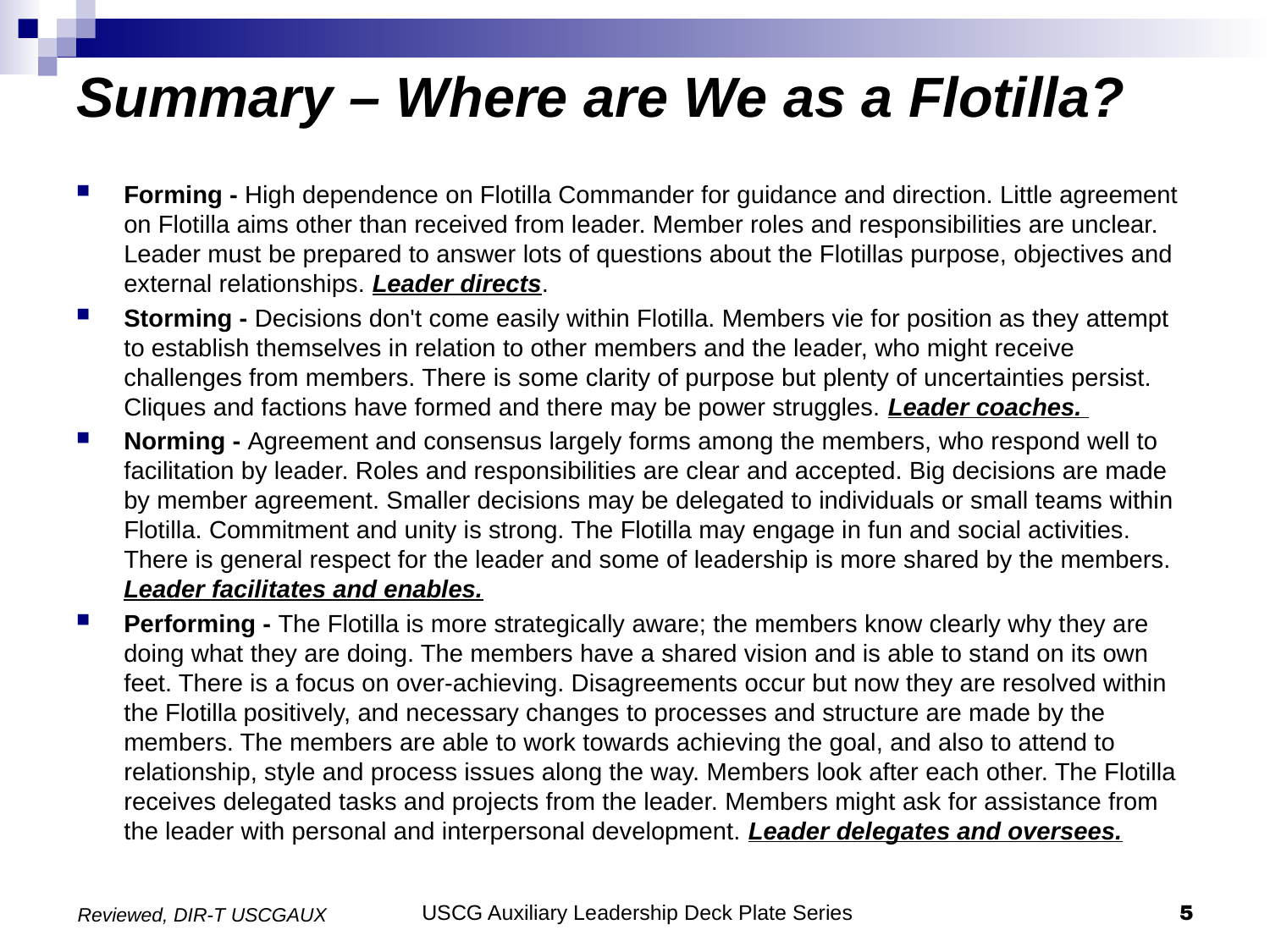

# Summary – Where are We as a Flotilla?
Forming - High dependence on Flotilla Commander for guidance and direction. Little agreement on Flotilla aims other than received from leader. Member roles and responsibilities are unclear. Leader must be prepared to answer lots of questions about the Flotillas purpose, objectives and external relationships. Leader directs.
Storming - Decisions don't come easily within Flotilla. Members vie for position as they attempt to establish themselves in relation to other members and the leader, who might receive challenges from members. There is some clarity of purpose but plenty of uncertainties persist. Cliques and factions have formed and there may be power struggles. Leader coaches.
Norming - Agreement and consensus largely forms among the members, who respond well to facilitation by leader. Roles and responsibilities are clear and accepted. Big decisions are made by member agreement. Smaller decisions may be delegated to individuals or small teams within Flotilla. Commitment and unity is strong. The Flotilla may engage in fun and social activities. There is general respect for the leader and some of leadership is more shared by the members. Leader facilitates and enables.
Performing - The Flotilla is more strategically aware; the members know clearly why they are doing what they are doing. The members have a shared vision and is able to stand on its own feet. There is a focus on over-achieving. Disagreements occur but now they are resolved within the Flotilla positively, and necessary changes to processes and structure are made by the members. The members are able to work towards achieving the goal, and also to attend to relationship, style and process issues along the way. Members look after each other. The Flotilla receives delegated tasks and projects from the leader. Members might ask for assistance from the leader with personal and interpersonal development. Leader delegates and oversees.
5
USCG Auxiliary Leadership Deck Plate Series
Reviewed, DIR-T USCGAUX